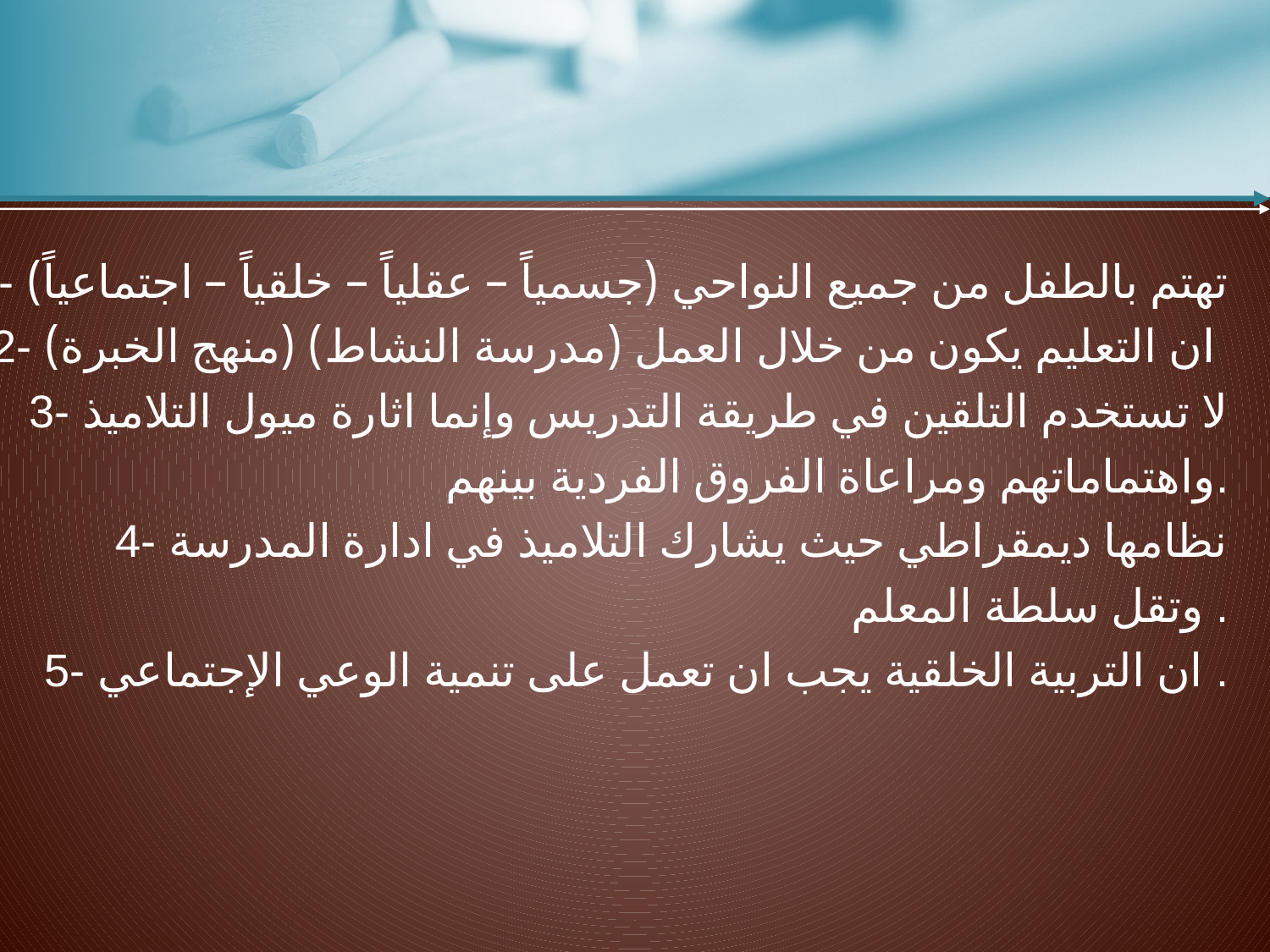

1- تهتم بالطفل من جميع النواحي (جسمياً – عقلياً – خلقياً – اجتماعياً)
2- ان التعليم يكون من خلال العمل (مدرسة النشاط) (منهج الخبرة)
3- لا تستخدم التلقين في طريقة التدريس وإنما اثارة ميول التلاميذ
 واهتماماتهم ومراعاة الفروق الفردية بينهم.
4- نظامها ديمقراطي حيث يشارك التلاميذ في ادارة المدرسة
 وتقل سلطة المعلم .
5- ان التربية الخلقية يجب ان تعمل على تنمية الوعي الإجتماعي .